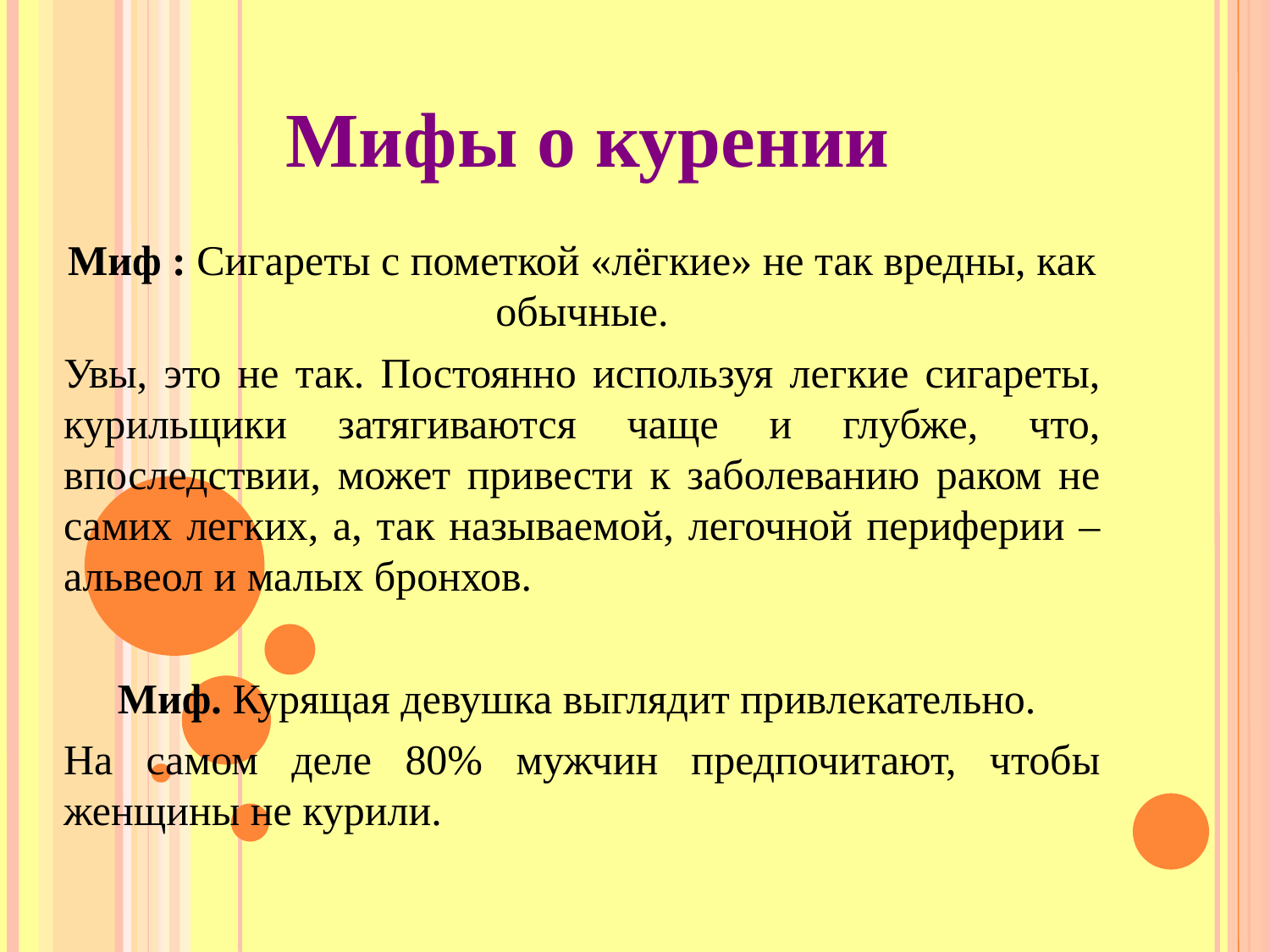

Мифы о курении
Миф : Сигареты с пометкой «лёгкие» не так вредны, как обычные.
Увы, это не так. Постоянно используя легкие сигареты, курильщики затягиваются чаще и глубже, что, впоследствии, может привести к заболеванию раком не самих легких, а, так называемой, легочной периферии – альвеол и малых бронхов.

Миф. Курящая девушка выглядит привлекательно.
На самом деле 80% мужчин предпочитают, чтобы женщины не курили.